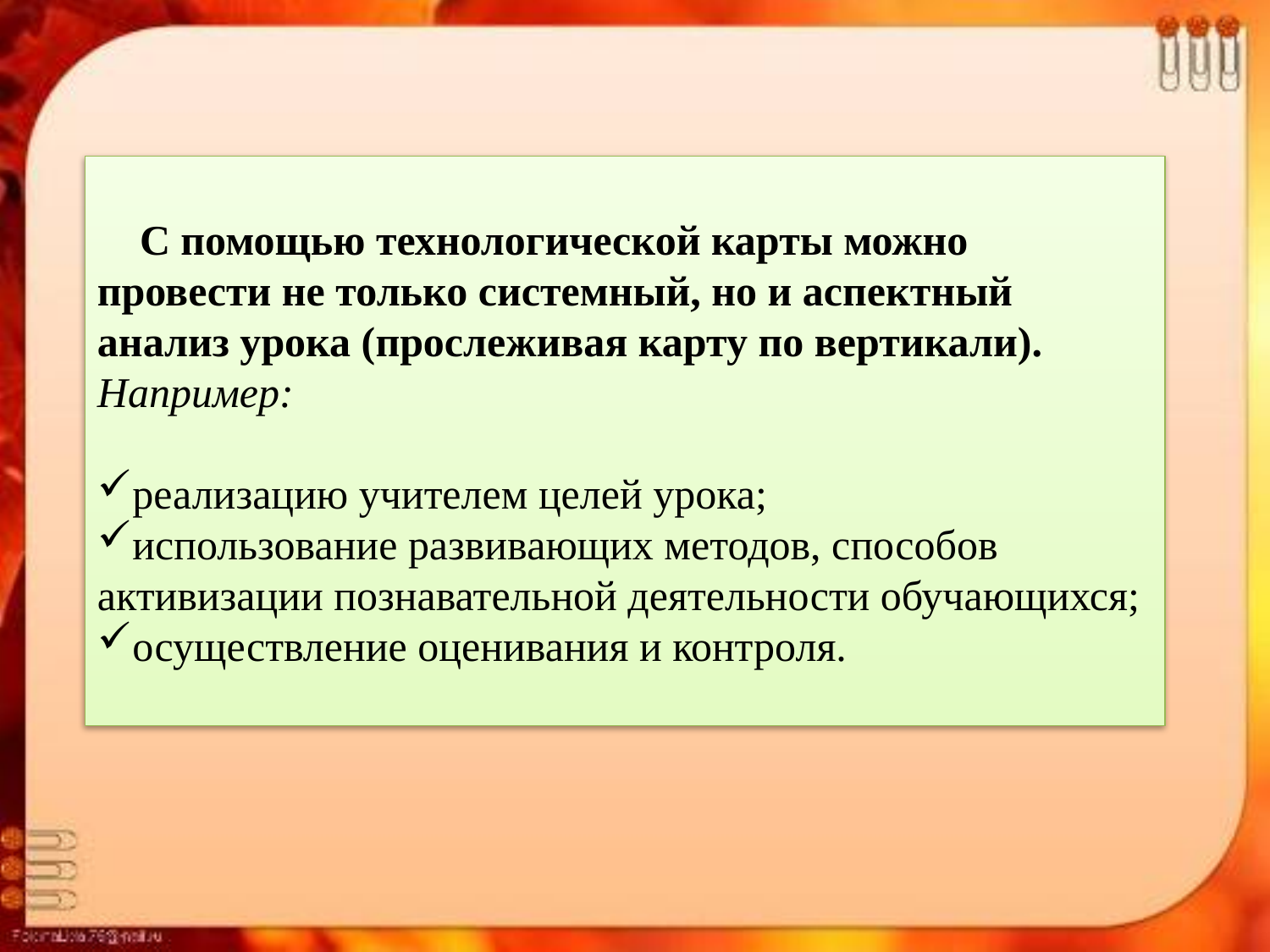

С помощью технологической карты можно провести не только системный, но и аспектный анализ урока (прослеживая карту по вертикали).
Например:

реализацию учителем целей урока;
использование развивающих методов, способов активизации познавательной деятельности обучающихся;
осуществление оценивания и контроля.